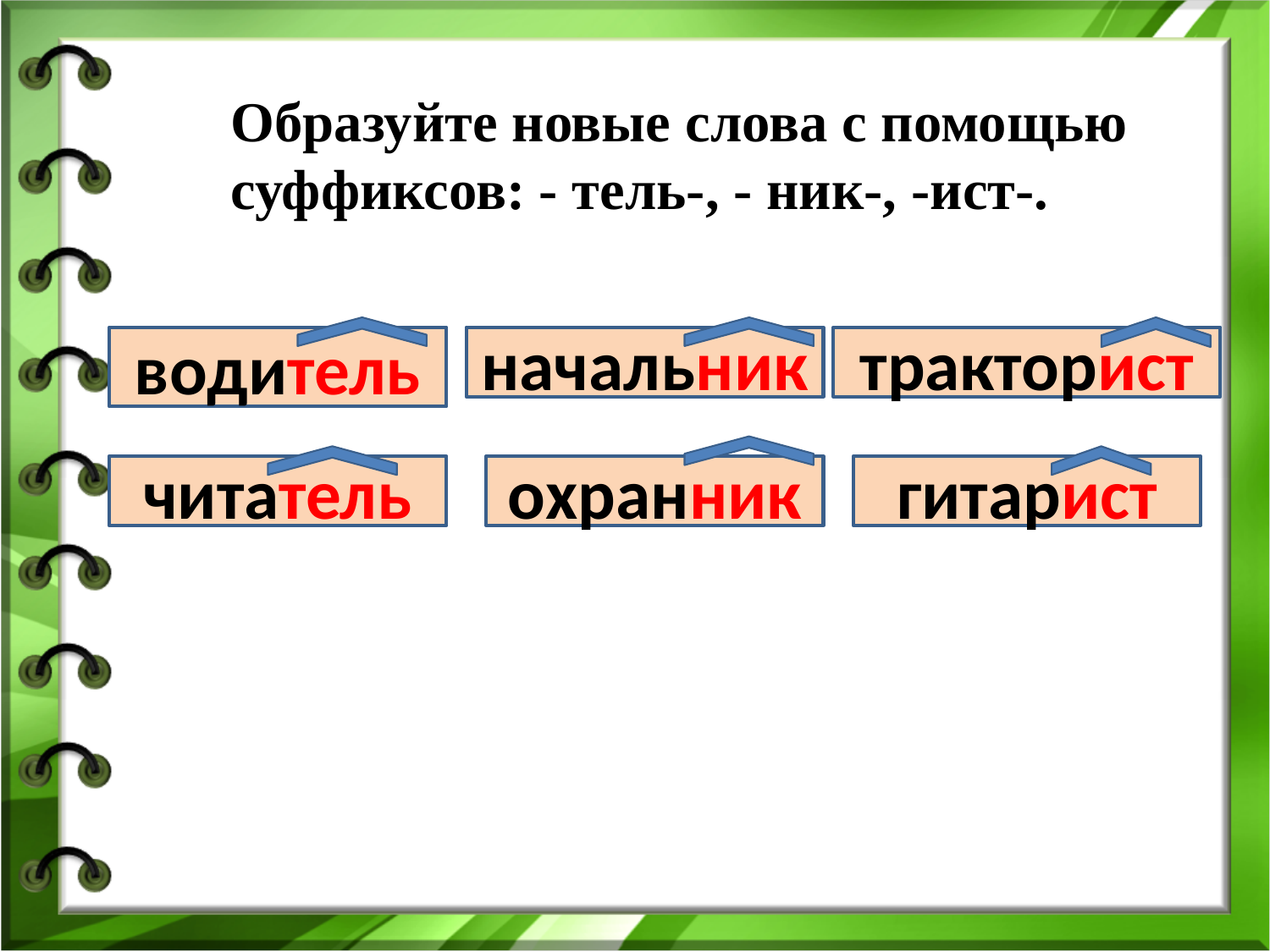

Образуйте новые слова с помощью суффиксов: - тель-, - ник-, -ист-.

водитель
начальник
тракторист
строи

читатель
охранник
гитарист